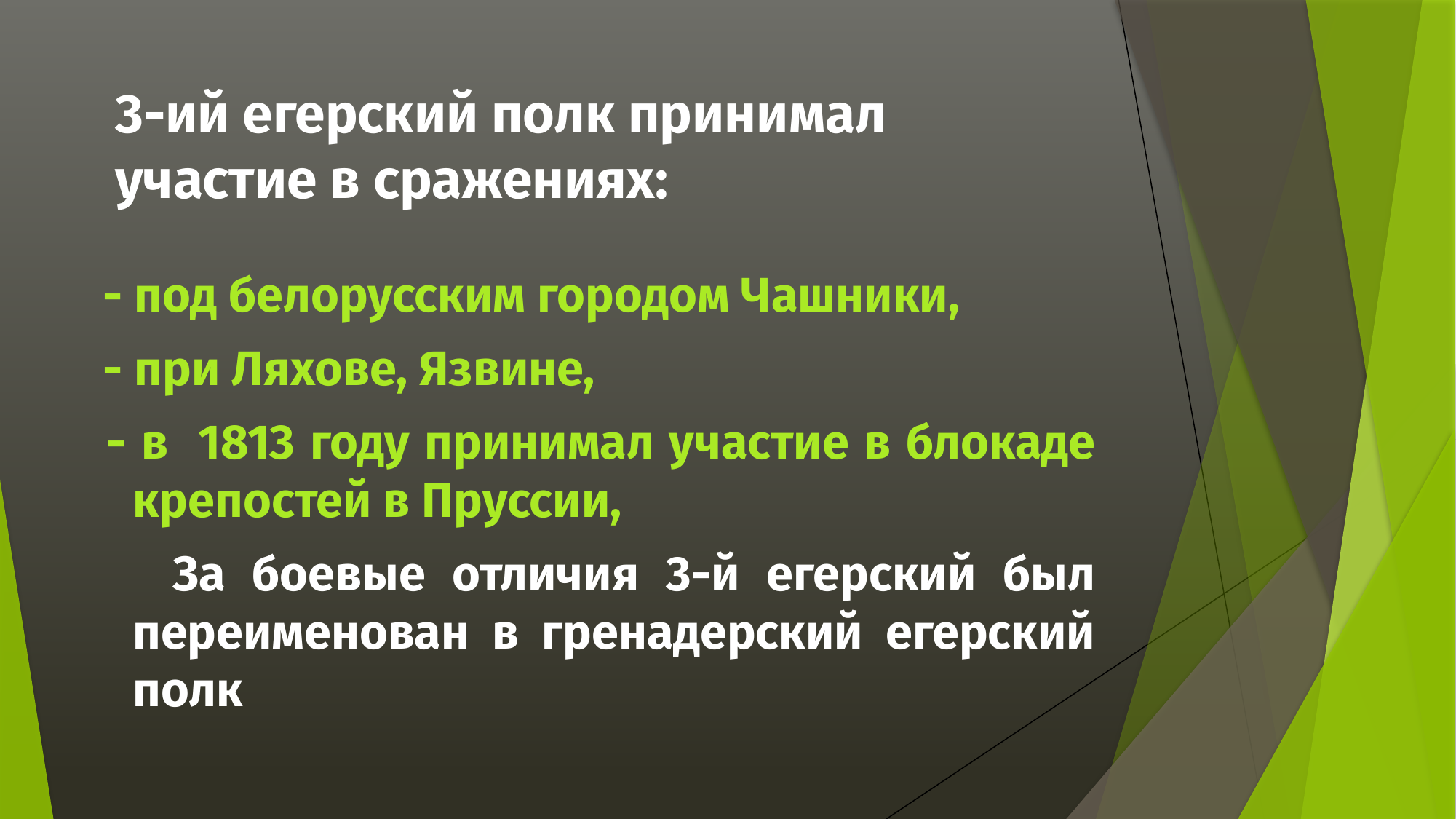

# 3-ий егерский полк принимал участие в сражениях:
 - под белорусским городом Чашники,
 - при Ляхове, Язвине,
 - в  1813 году принимал участие в блокаде крепостей в Пруссии,
   За боевые отличия 3-й егерский был переименован в гренадерский егерский полк